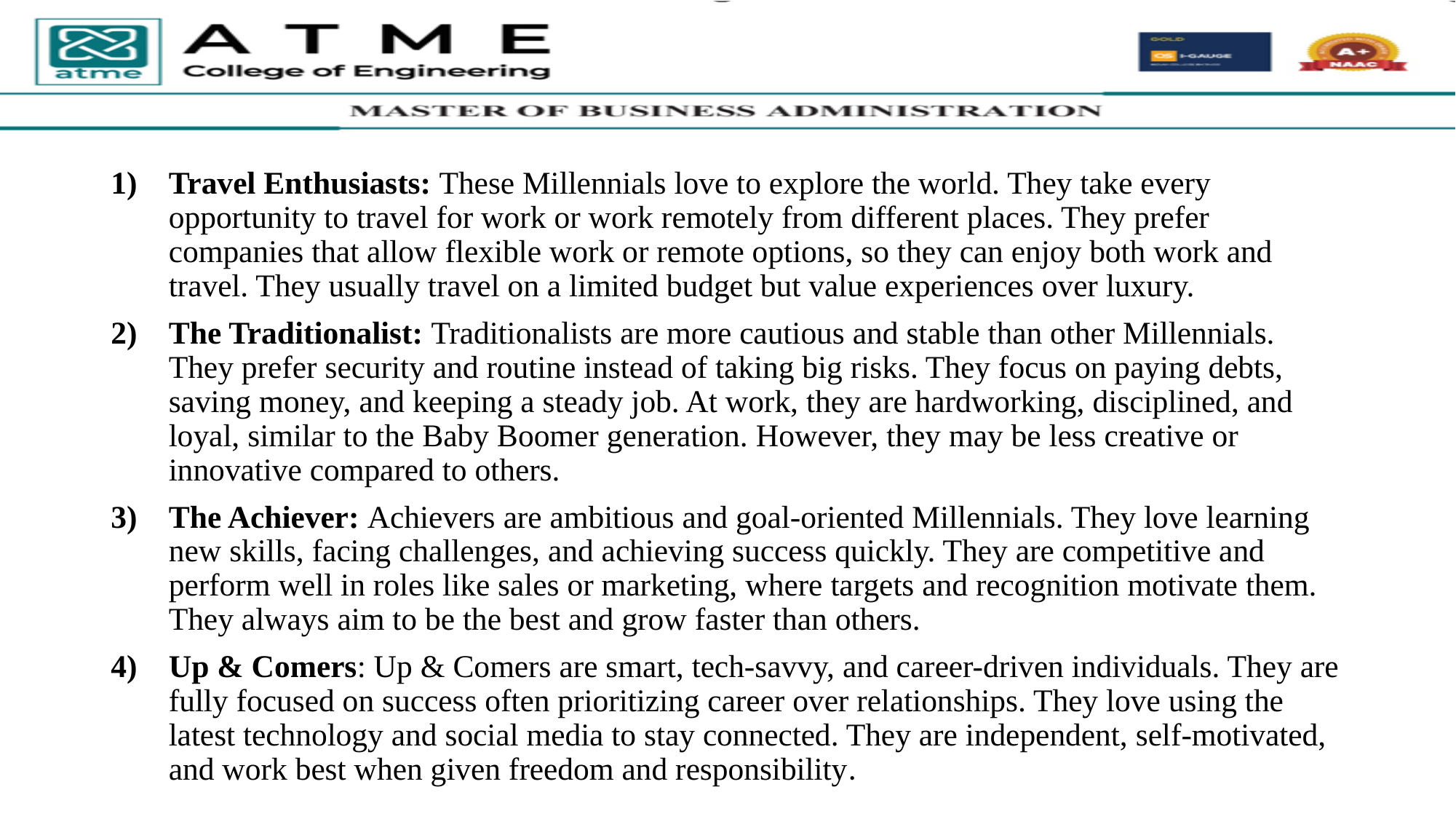

Travel Enthusiasts: These Millennials love to explore the world. They take every opportunity to travel for work or work remotely from different places. They prefer companies that allow flexible work or remote options, so they can enjoy both work and travel. They usually travel on a limited budget but value experiences over luxury.
The Traditionalist: Traditionalists are more cautious and stable than other Millennials. They prefer security and routine instead of taking big risks. They focus on paying debts, saving money, and keeping a steady job. At work, they are hardworking, disciplined, and loyal, similar to the Baby Boomer generation. However, they may be less creative or innovative compared to others.
The Achiever: Achievers are ambitious and goal-oriented Millennials. They love learning new skills, facing challenges, and achieving success quickly. They are competitive and perform well in roles like sales or marketing, where targets and recognition motivate them. They always aim to be the best and grow faster than others.
Up & Comers: Up & Comers are smart, tech-savvy, and career-driven individuals. They are fully focused on success often prioritizing career over relationships. They love using the latest technology and social media to stay connected. They are independent, self-motivated, and work best when given freedom and responsibility.